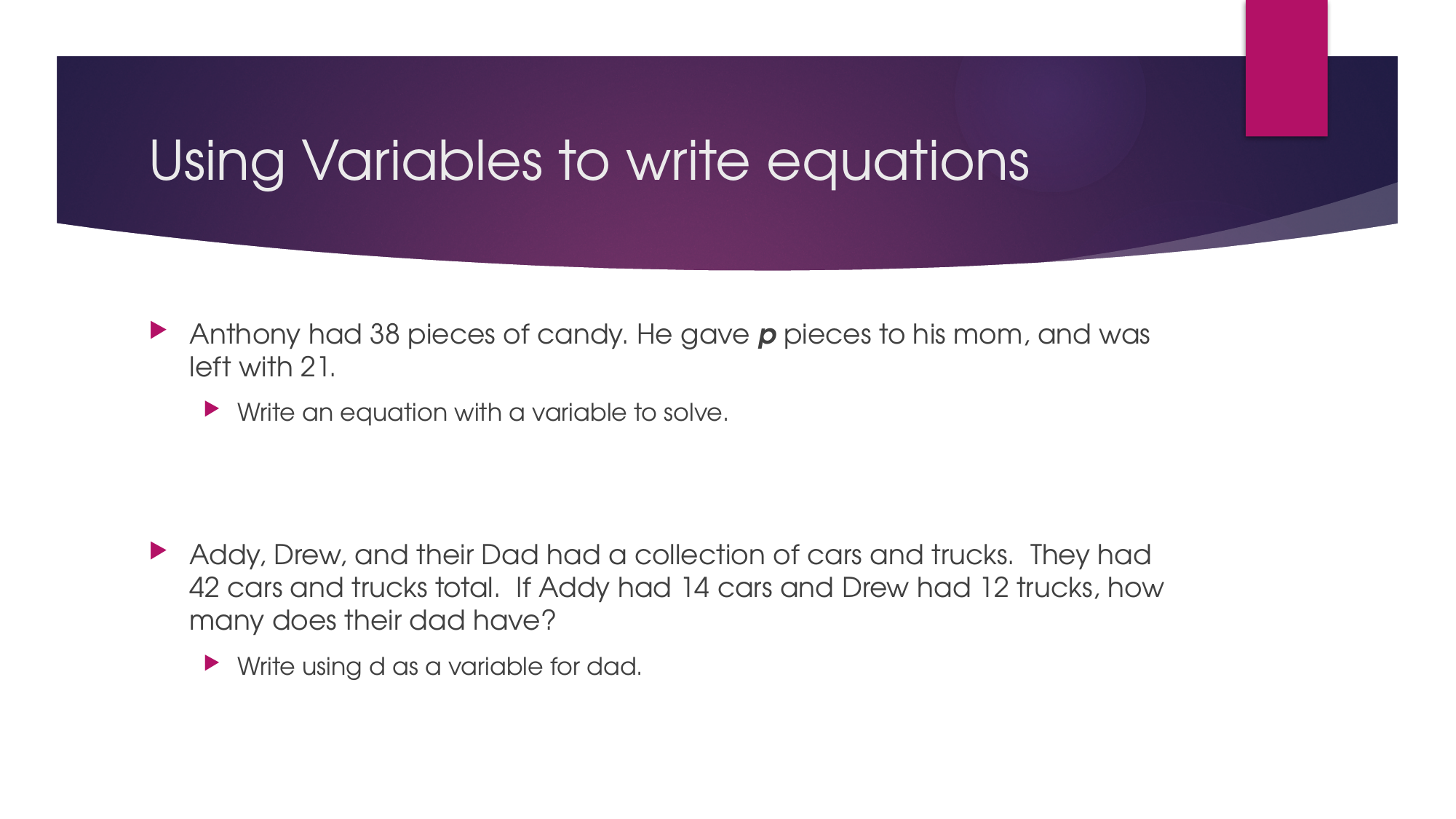

# Using Variables to write equations
Anthony had 38 pieces of candy. He gave p pieces to his mom, and was left with 21.
Write an equation with a variable to solve.

Addy, Drew, and their Dad had a collection of cars and trucks.  They had 42 cars and trucks total.  If Addy had 14 cars and Drew had 12 trucks, how many does their dad have?
Write using d as a variable for dad.